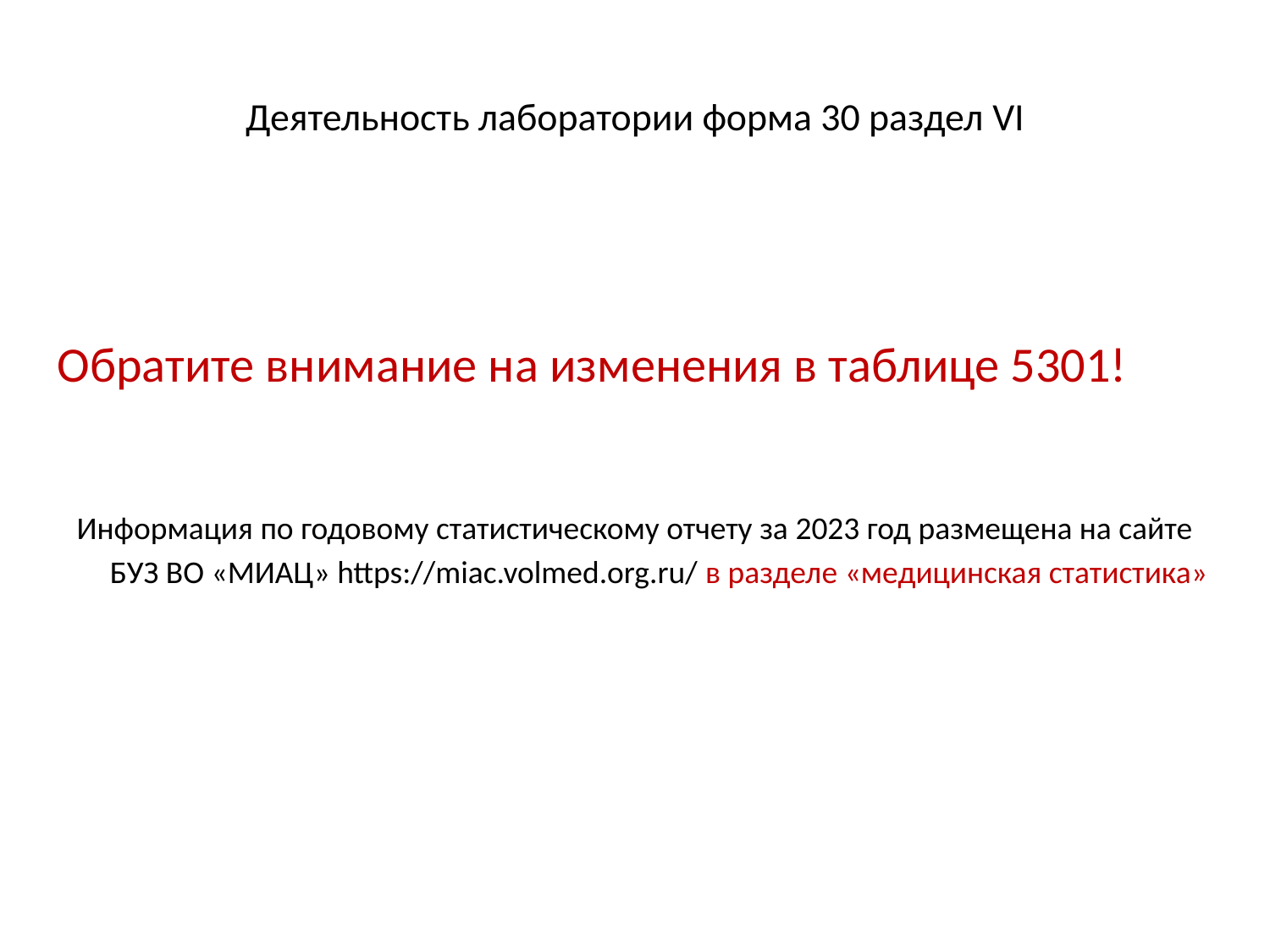

# Деятельность лаборатории форма 30 раздел VI
Обратите внимание на изменения в таблице 5301!
Информация по годовому статистическому отчету за 2023 год размещена на сайте БУЗ ВО «МИАЦ» https://miac.volmed.org.ru/ в разделе «медицинская статистика»